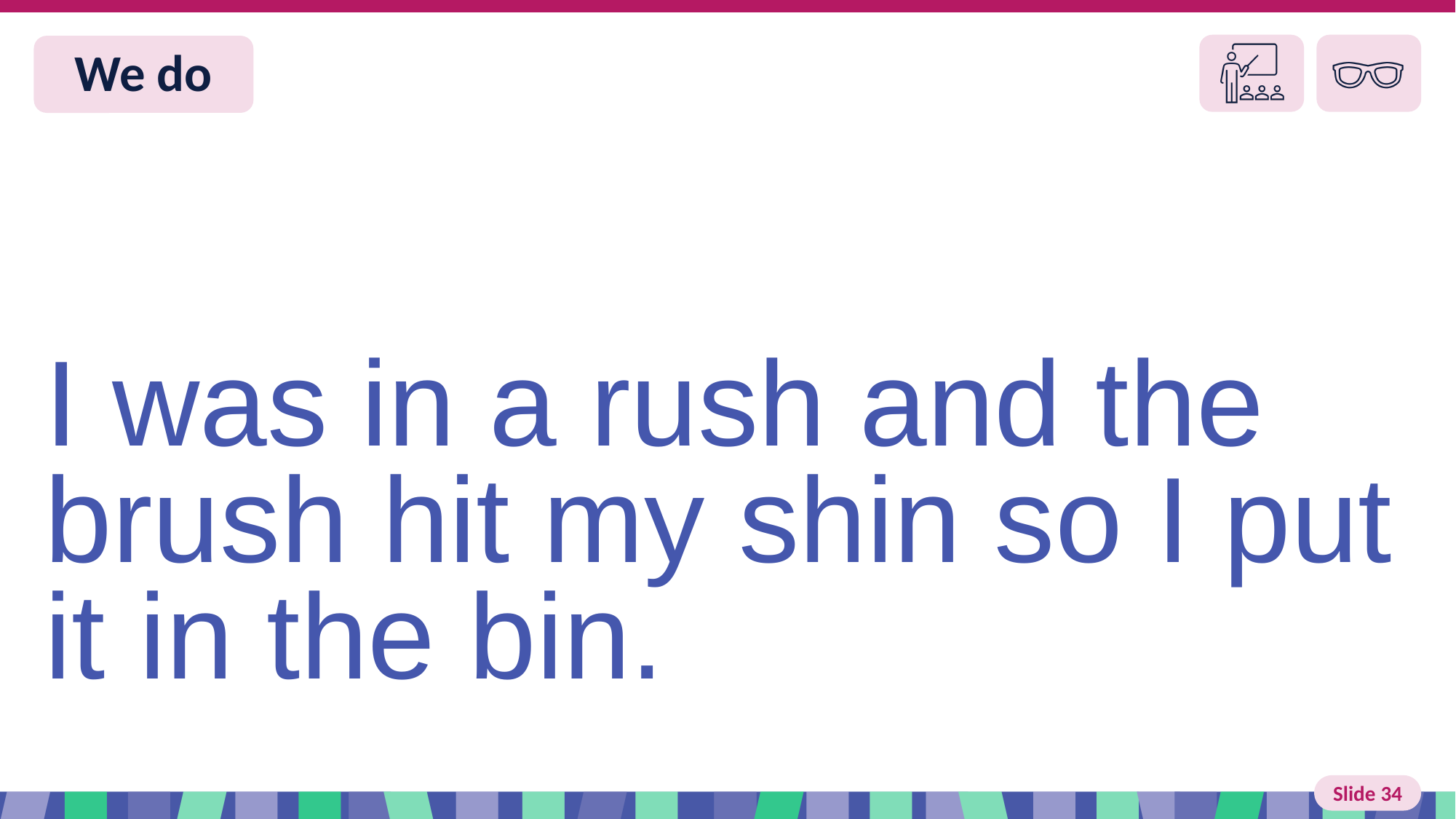

# Slide 34 We do
I was in a rush and the brush hit my shin so I put it in the bin.